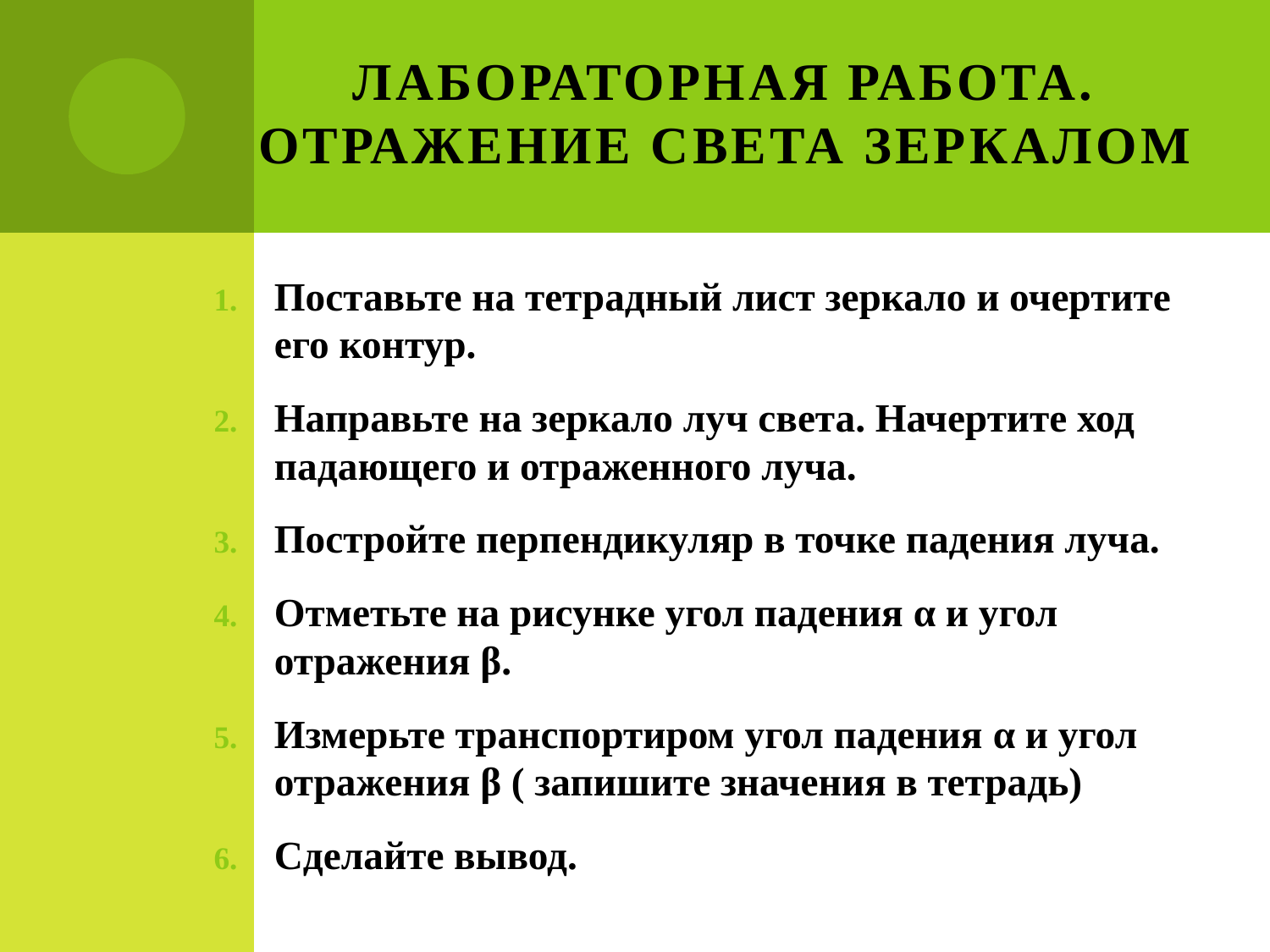

# Лабораторная работа. Отражение света зеркалом
Поставьте на тетрадный лист зеркало и очертите его контур.
Направьте на зеркало луч света. Начертите ход падающего и отраженного луча.
Постройте перпендикуляр в точке падения луча.
Отметьте на рисунке угол падения α и угол отражения β.
Измерьте транспортиром угол падения α и угол отражения β ( запишите значения в тетрадь)
Сделайте вывод.